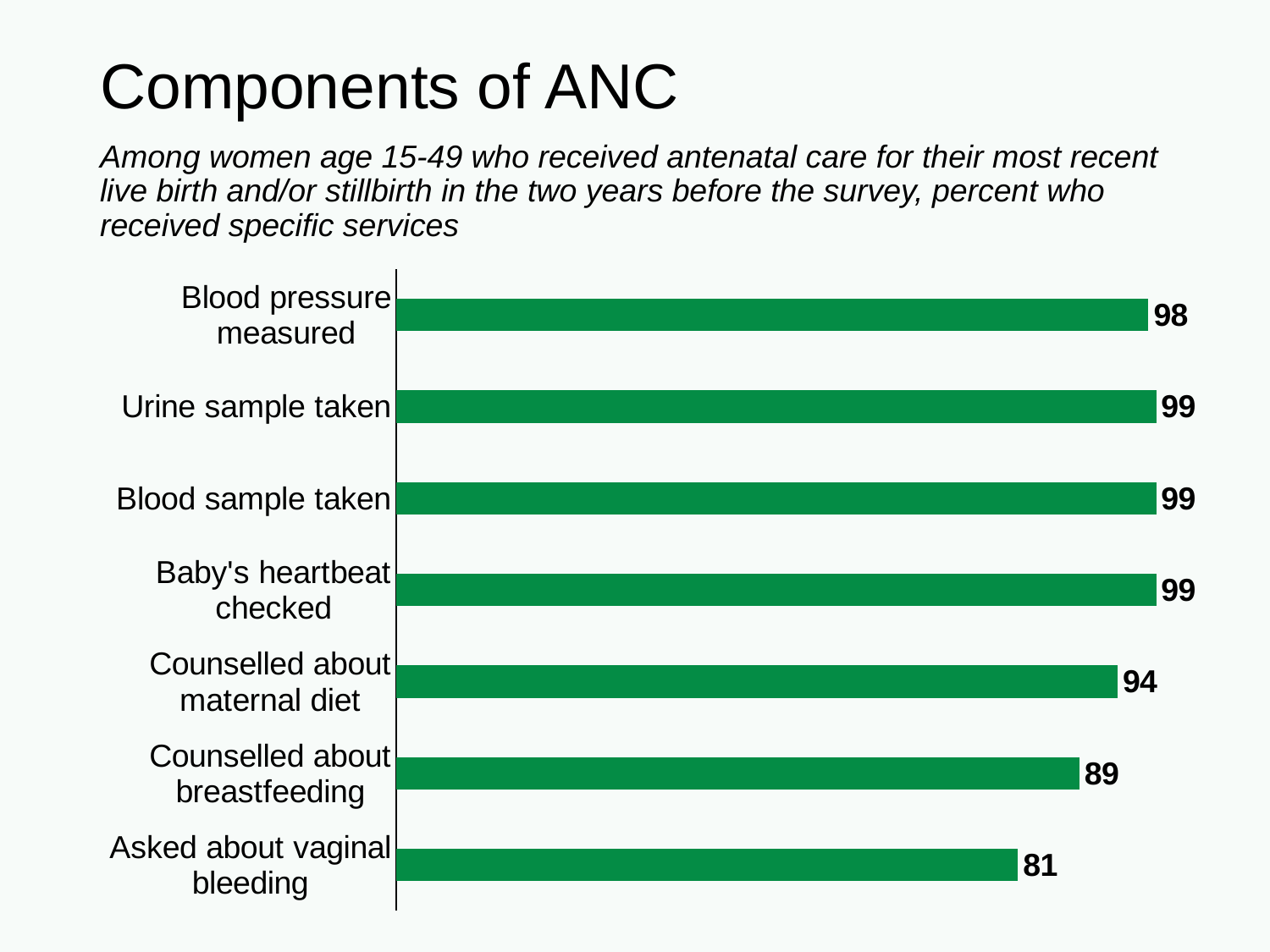

# Components of ANC
Among women age 15-49 who received antenatal care for their most recent live birth and/or stillbirth in the two years before the survey, percent who received specific services

### Chart

| Category | Column3 |
|---|---|
| Asked about vaginal bleeding | 81.0 |
| Counselled about breastfeeding | 89.0 |
| Counselled about maternal diet | 94.0 |
| Baby's heartbeat checked | 99.0 |
| Blood sample taken | 99.0 |
| Urine sample taken | 99.0 |
| Blood pressure measured | 98.0 |